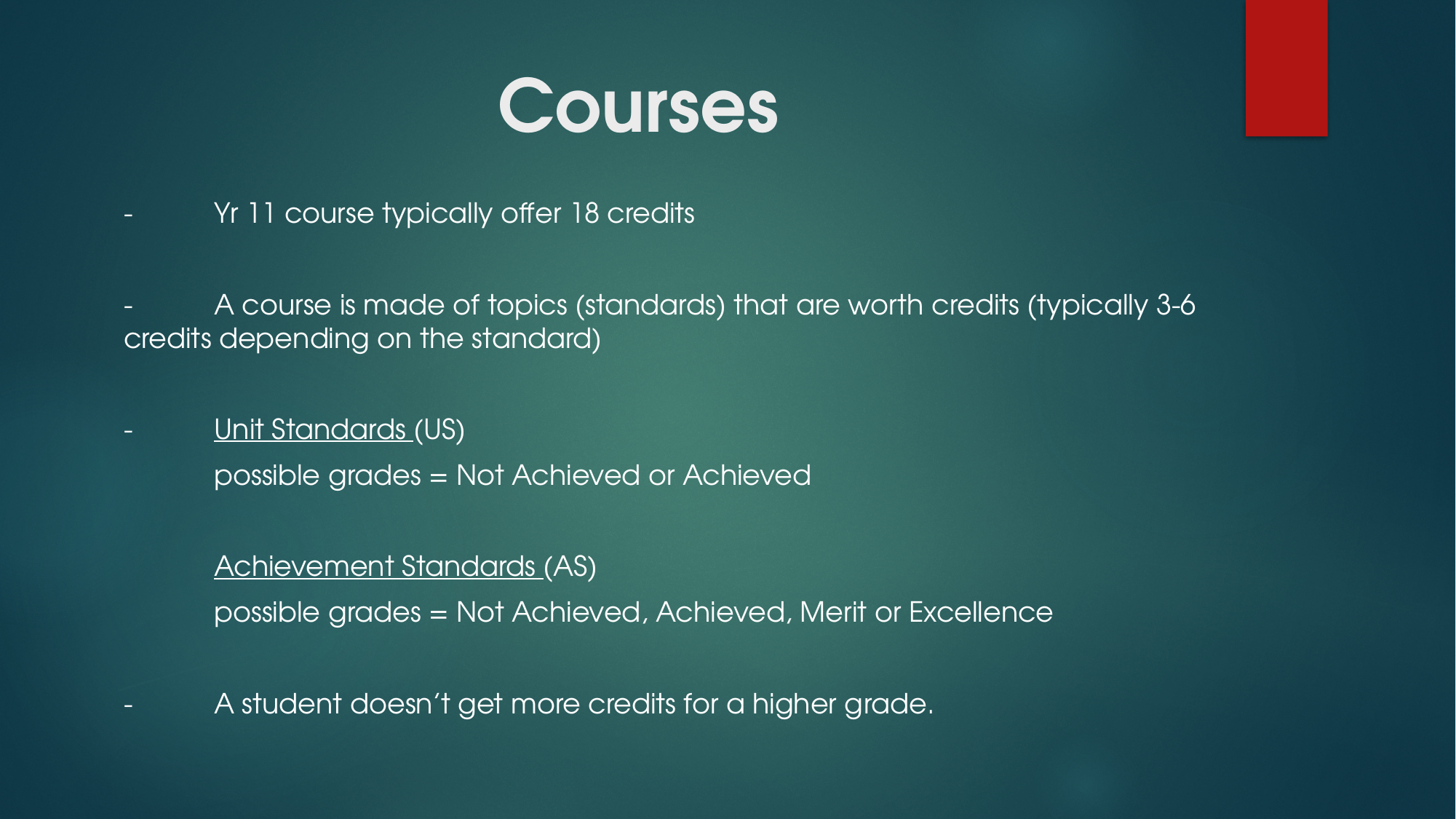

# Courses
-	Yr 11 course typically offer 18 credits

-	A course is made of topics (standards) that are worth credits (typically 3-6 	credits depending on the standard)

-   	Unit Standards (US)
	possible grades = Not Achieved or Achieved

 	Achievement Standards (AS)
	possible grades = Not Achieved, Achieved, Merit or Excellence

- 	A student doesn’t get more credits for a higher grade.